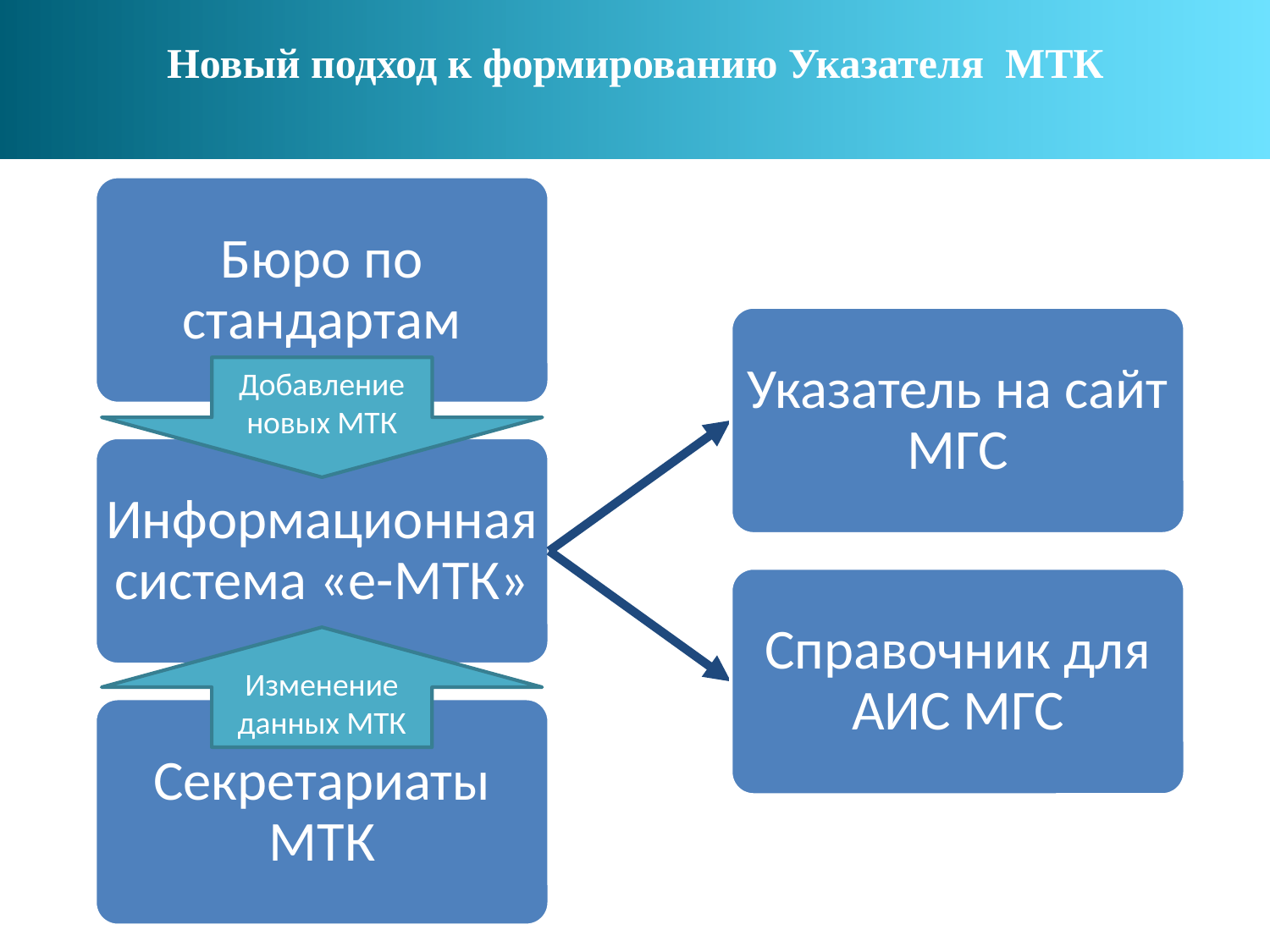

Новый подход к формированию Указателя  МТК
Бюро по стандартам
Информационная система «е-МТК»

Указатель на сайт МГС

Справочник для АИС МГС
Секретариаты МТК
Добавление новых МТК
Изменение данных МТК